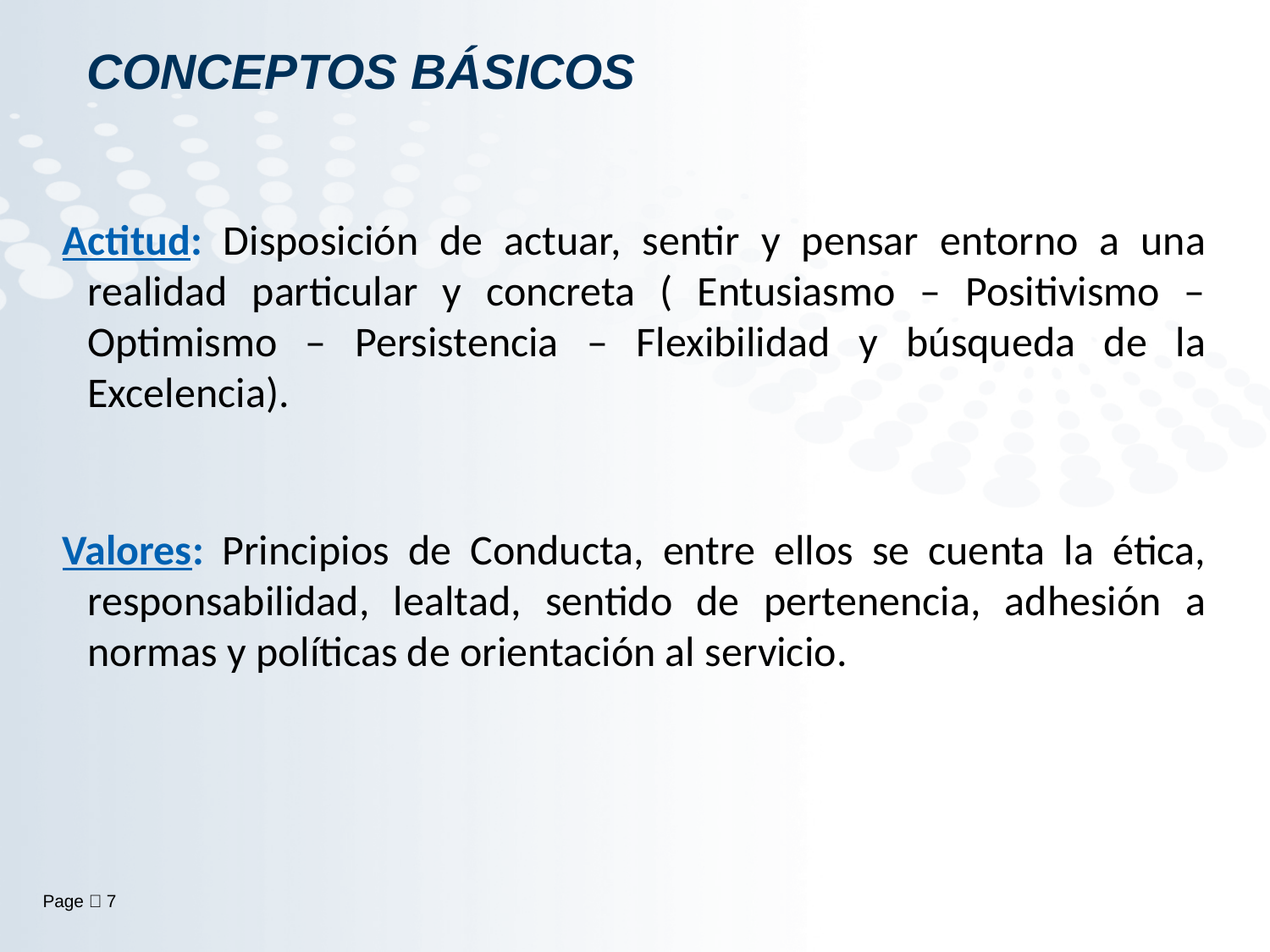

CONCEPTOS BÁSICOS

Actitud: Disposición de actuar, sentir y pensar entorno a una realidad particular y concreta ( Entusiasmo – Positivismo – Optimismo – Persistencia – Flexibilidad y búsqueda de la Excelencia).

Valores: Principios de Conducta, entre ellos se cuenta la ética, responsabilidad, lealtad, sentido de pertenencia, adhesión a normas y políticas de orientación al servicio.